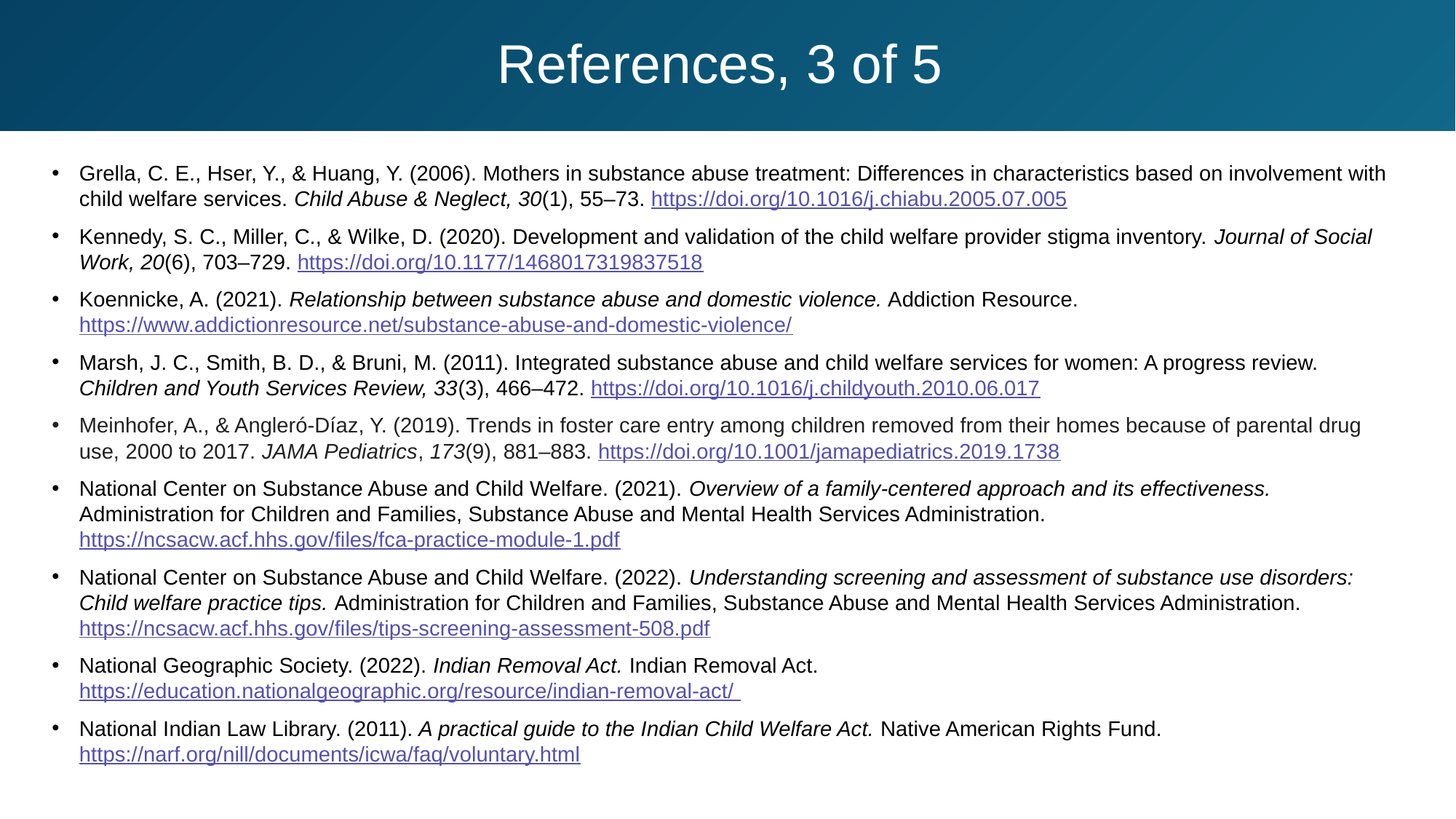

# References, 3 of 5
Grella, C. E., Hser, Y., & Huang, Y. (2006). Mothers in substance abuse treatment: Differences in characteristics based on involvement with child welfare services. Child Abuse & Neglect, 30(1), 55–73. https://doi.org/10.1016/j.chiabu.2005.07.005
Kennedy, S. C., Miller, C., & Wilke, D. (2020). Development and validation of the child welfare provider stigma inventory. Journal of Social Work, 20(6), 703–729. https://doi.org/10.1177/1468017319837518
Koennicke, A. (2021). Relationship between substance abuse and domestic violence. Addiction Resource. https://www.addictionresource.net/substance-abuse-and-domestic-violence/
Marsh, J. C., Smith, B. D., & Bruni, M. (2011). Integrated substance abuse and child welfare services for women: A progress review. Children and Youth Services Review, 33(3), 466–472. https://doi.org/10.1016/j.childyouth.2010.06.017
Meinhofer, A., & Angleró-Díaz, Y. (2019). Trends in foster care entry among children removed from their homes because of parental drug use, 2000 to 2017. JAMA Pediatrics, 173(9), 881–883. https://doi.org/10.1001/jamapediatrics.2019.1738
National Center on Substance Abuse and Child Welfare. (2021). Overview of a family-centered approach and its effectiveness. Administration for Children and Families, Substance Abuse and Mental Health Services Administration. https://ncsacw.acf.hhs.gov/files/fca-practice-module-1.pdf
National Center on Substance Abuse and Child Welfare. (2022). Understanding screening and assessment of substance use disorders: Child welfare practice tips. Administration for Children and Families, Substance Abuse and Mental Health Services Administration. https://ncsacw.acf.hhs.gov/files/tips-screening-assessment-508.pdf
National Geographic Society. (2022). Indian Removal Act. Indian Removal Act. https://education.nationalgeographic.org/resource/indian-removal-act/
National Indian Law Library. (2011). A practical guide to the Indian Child Welfare Act. Native American Rights Fund. https://narf.org/nill/documents/icwa/faq/voluntary.html